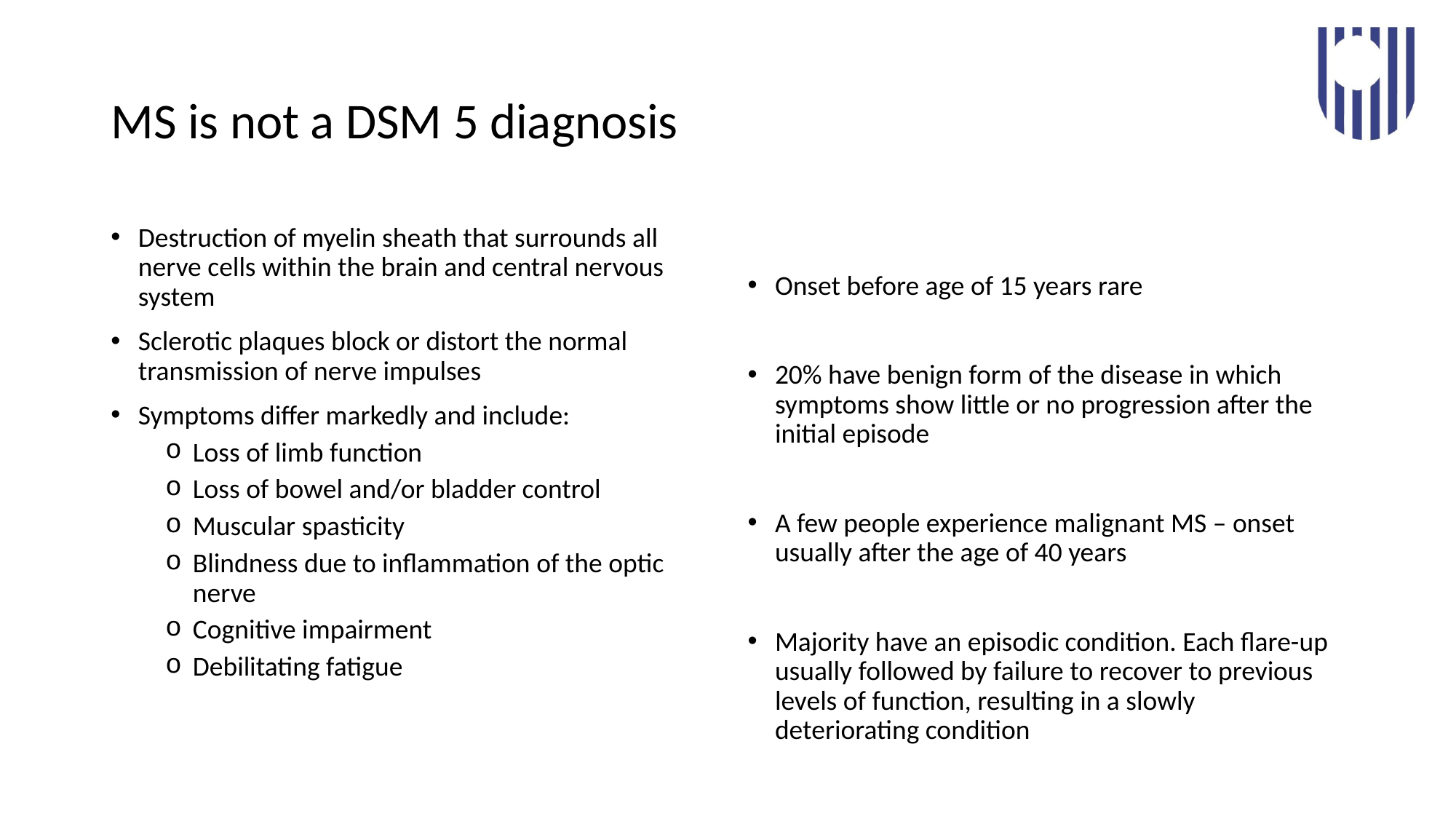

# MS is not a DSM 5 diagnosis
Destruction of myelin sheath that surrounds all nerve cells within the brain and central nervous system
Sclerotic plaques block or distort the normal transmission of nerve impulses
Symptoms differ markedly and include:
Loss of limb function
Loss of bowel and/or bladder control
Muscular spasticity
Blindness due to inflammation of the optic nerve
Cognitive impairment
Debilitating fatigue

Onset before age of 15 years rare

20% have benign form of the disease in which symptoms show little or no progression after the initial episode

A few people experience malignant MS – onset usually after the age of 40 years

Majority have an episodic condition. Each flare-up usually followed by failure to recover to previous levels of function, resulting in a slowly deteriorating condition